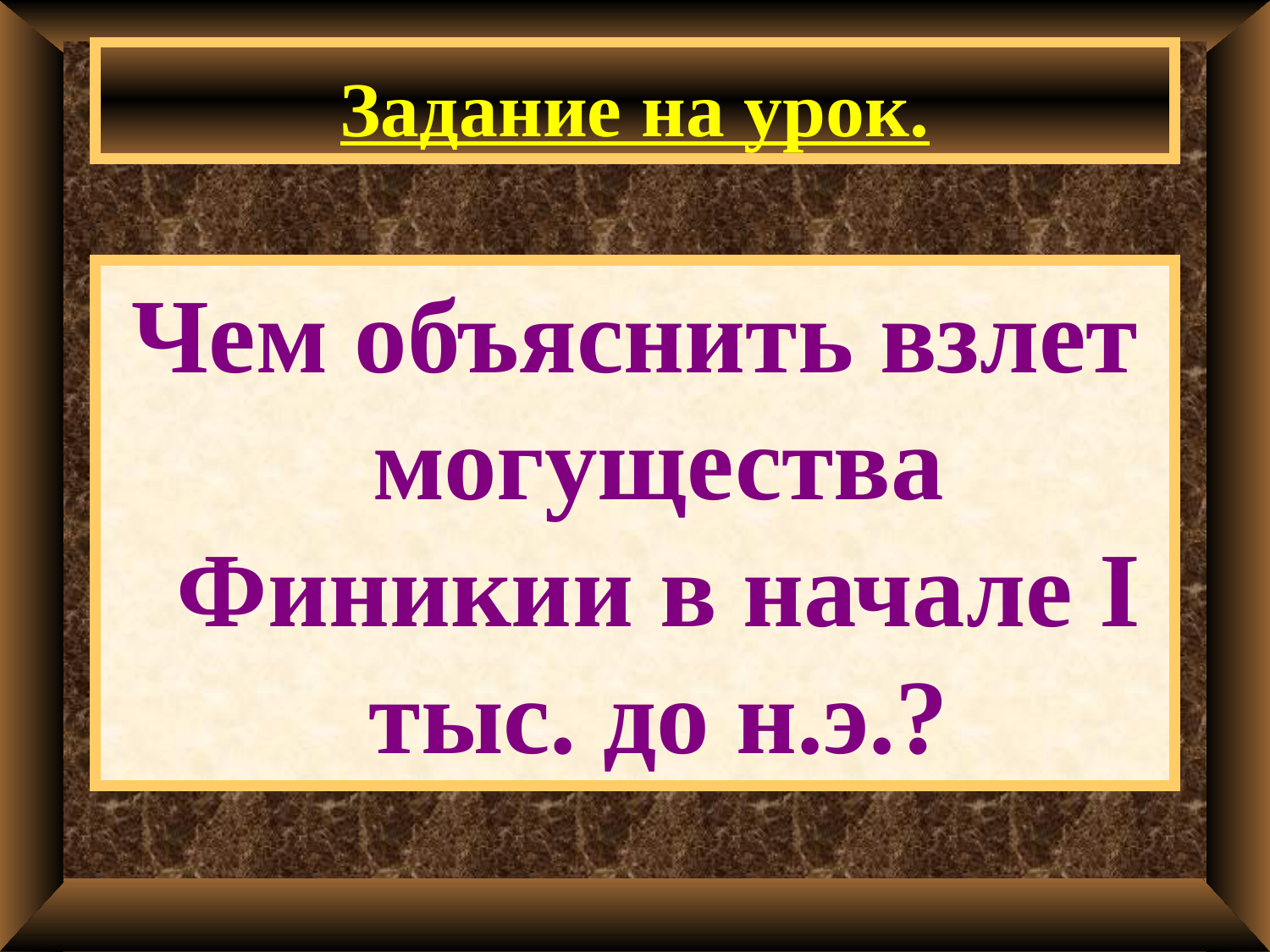

# Задание на урок.
Чем объяснить взлет могущества Финикии в начале I тыс. до н.э.?